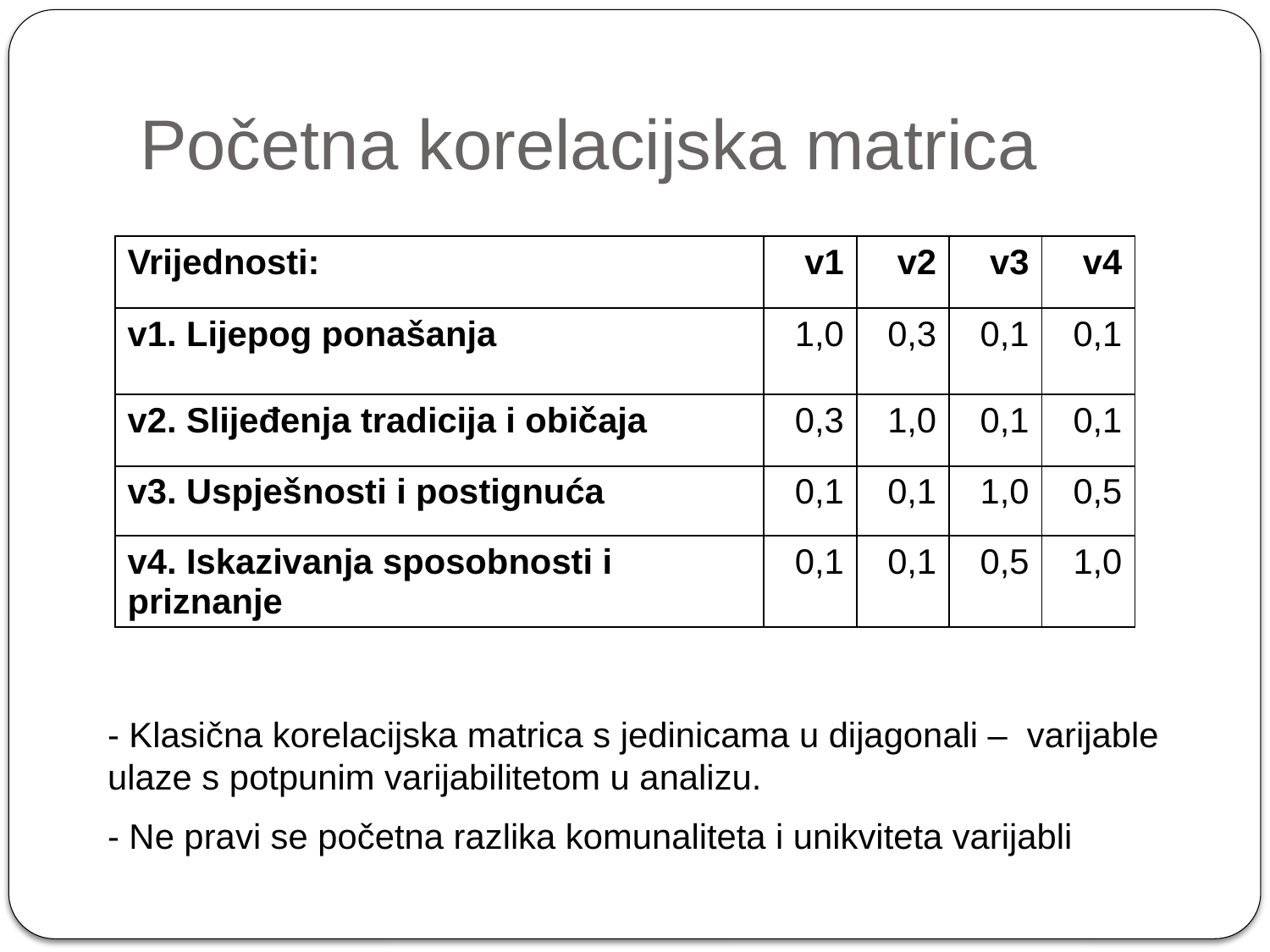

# Početna korelacijska matrica
| Vrijednosti: | v1 | v2 | v3 | v4 |
| --- | --- | --- | --- | --- |
| v1. Lijepog ponašanja | 1,0 | 0,3 | 0,1 | 0,1 |
| v2. Slijeđenja tradicija i običaja | 0,3 | 1,0 | 0,1 | 0,1 |
| v3. Uspješnosti i postignuća | 0,1 | 0,1 | 1,0 | 0,5 |
| v4. Iskazivanja sposobnosti i priznanje | 0,1 | 0,1 | 0,5 | 1,0 |
- Klasična korelacijska matrica s jedinicama u dijagonali –  varijable ulaze s potpunim varijabilitetom u analizu.
- Ne pravi se početna razlika komunaliteta i unikviteta varijabli